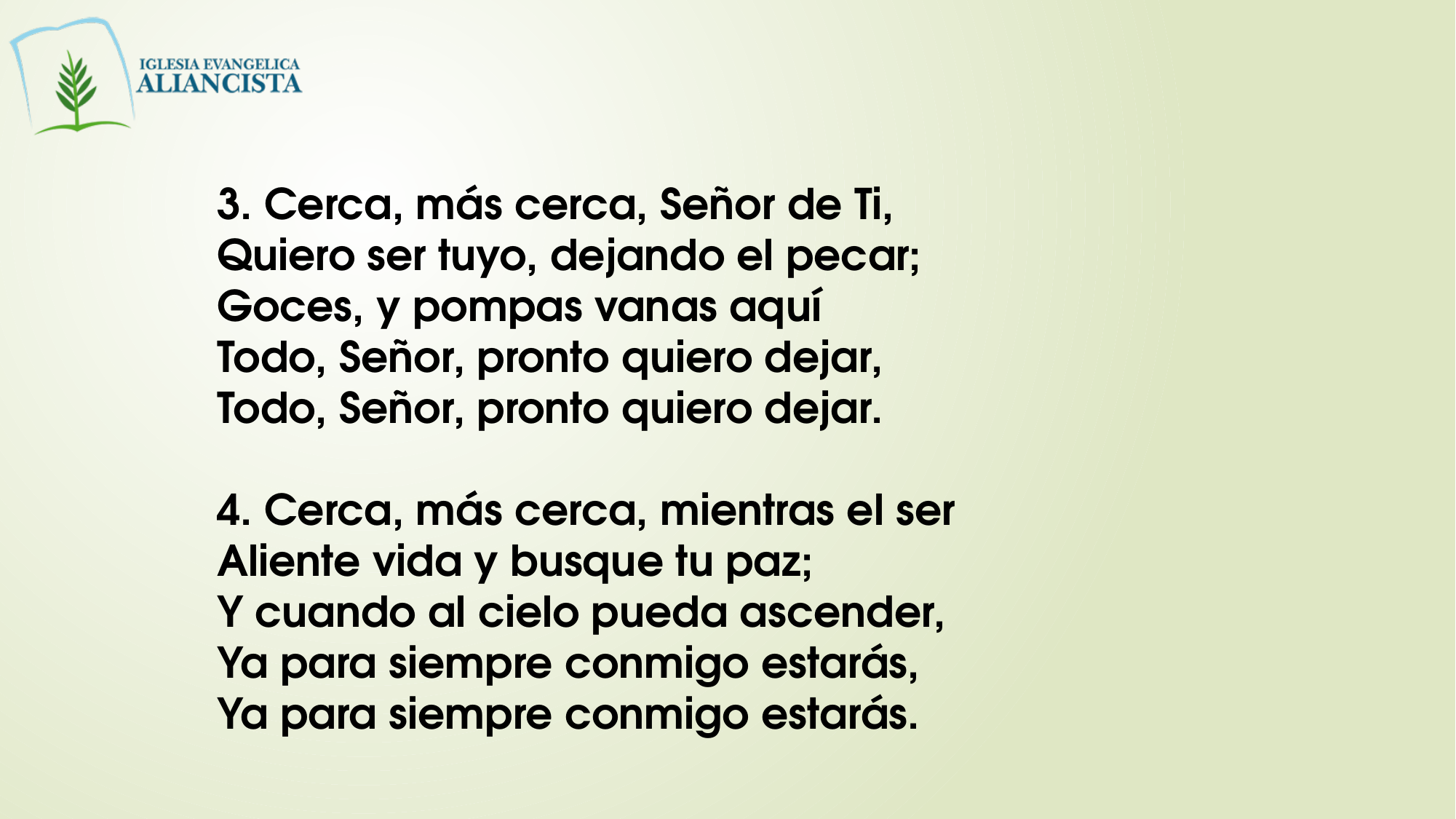

3. Cerca, más cerca, Señor de Ti,
Quiero ser tuyo, dejando el pecar;
Goces, y pompas vanas aquí
Todo, Señor, pronto quiero dejar,
Todo, Señor, pronto quiero dejar.

4. Cerca, más cerca, mientras el ser
Aliente vida y busque tu paz;
Y cuando al cielo pueda ascender,
Ya para siempre conmigo estarás,
Ya para siempre conmigo estarás.